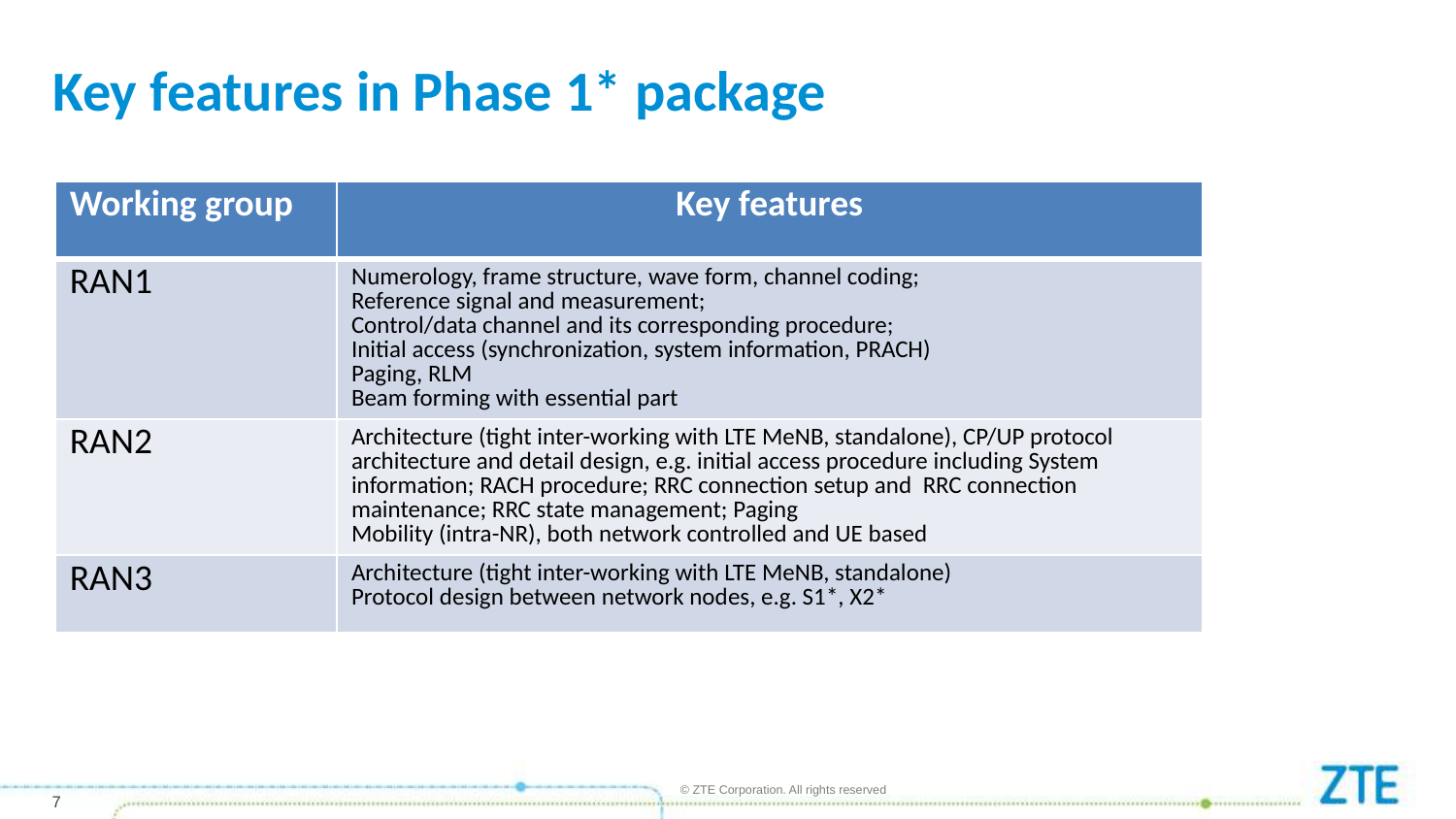

Key features in Phase 1* package
| Working group | Key features |
| --- | --- |
| RAN1 | Numerology, frame structure, wave form, channel coding; Reference signal and measurement; Control/data channel and its corresponding procedure; Initial access (synchronization, system information, PRACH) Paging, RLM Beam forming with essential part |
| RAN2 | Architecture (tight inter-working with LTE MeNB, standalone), CP/UP protocol architecture and detail design, e.g. initial access procedure including System information; RACH procedure; RRC connection setup and RRC connection maintenance; RRC state management; Paging Mobility (intra-NR), both network controlled and UE based |
| RAN3 | Architecture (tight inter-working with LTE MeNB, standalone) Protocol design between network nodes, e.g. S1\*, X2\* |